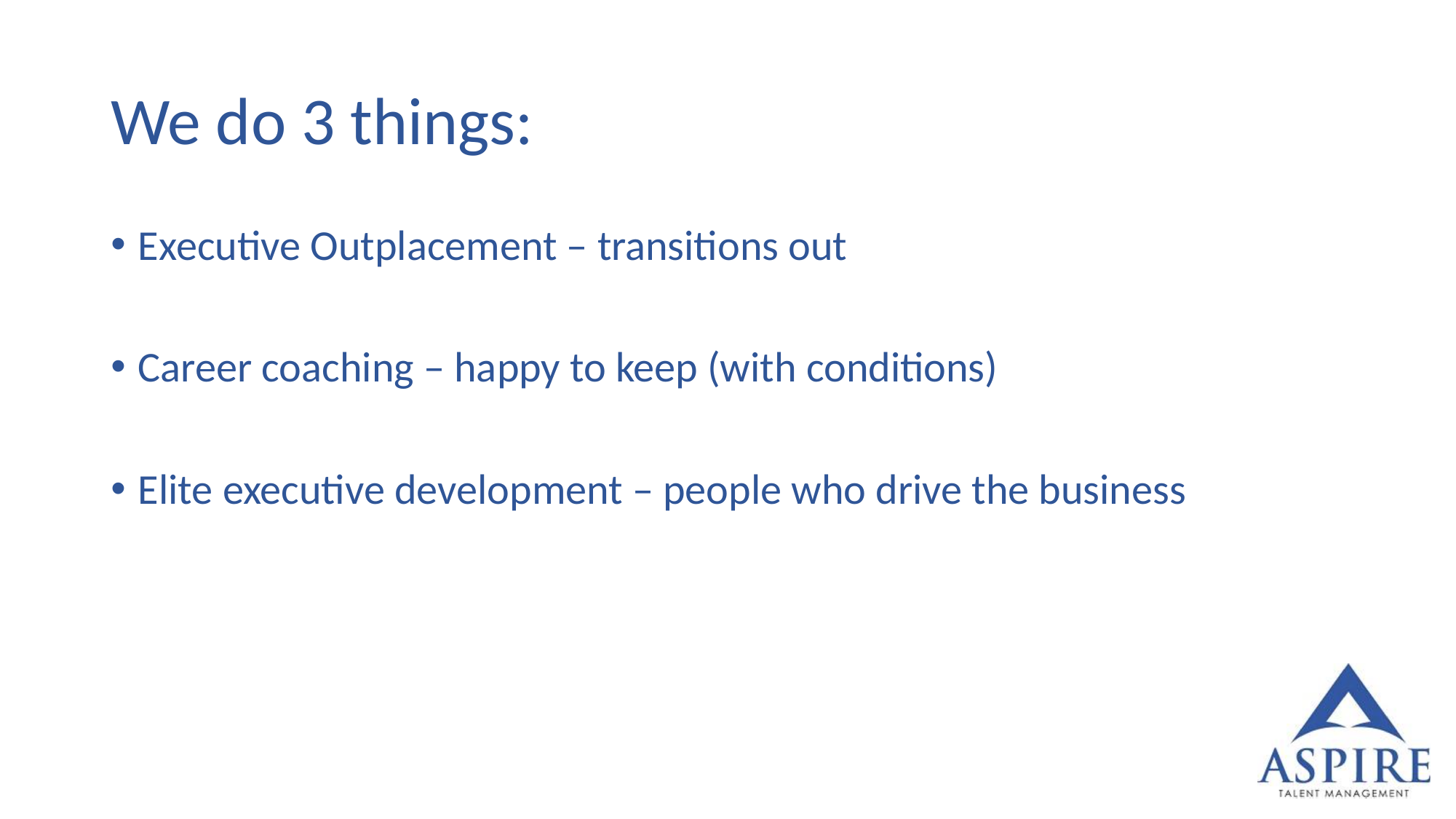

# We do 3 things:
Executive Outplacement – transitions out

Career coaching – happy to keep (with conditions)

Elite executive development – people who drive the business